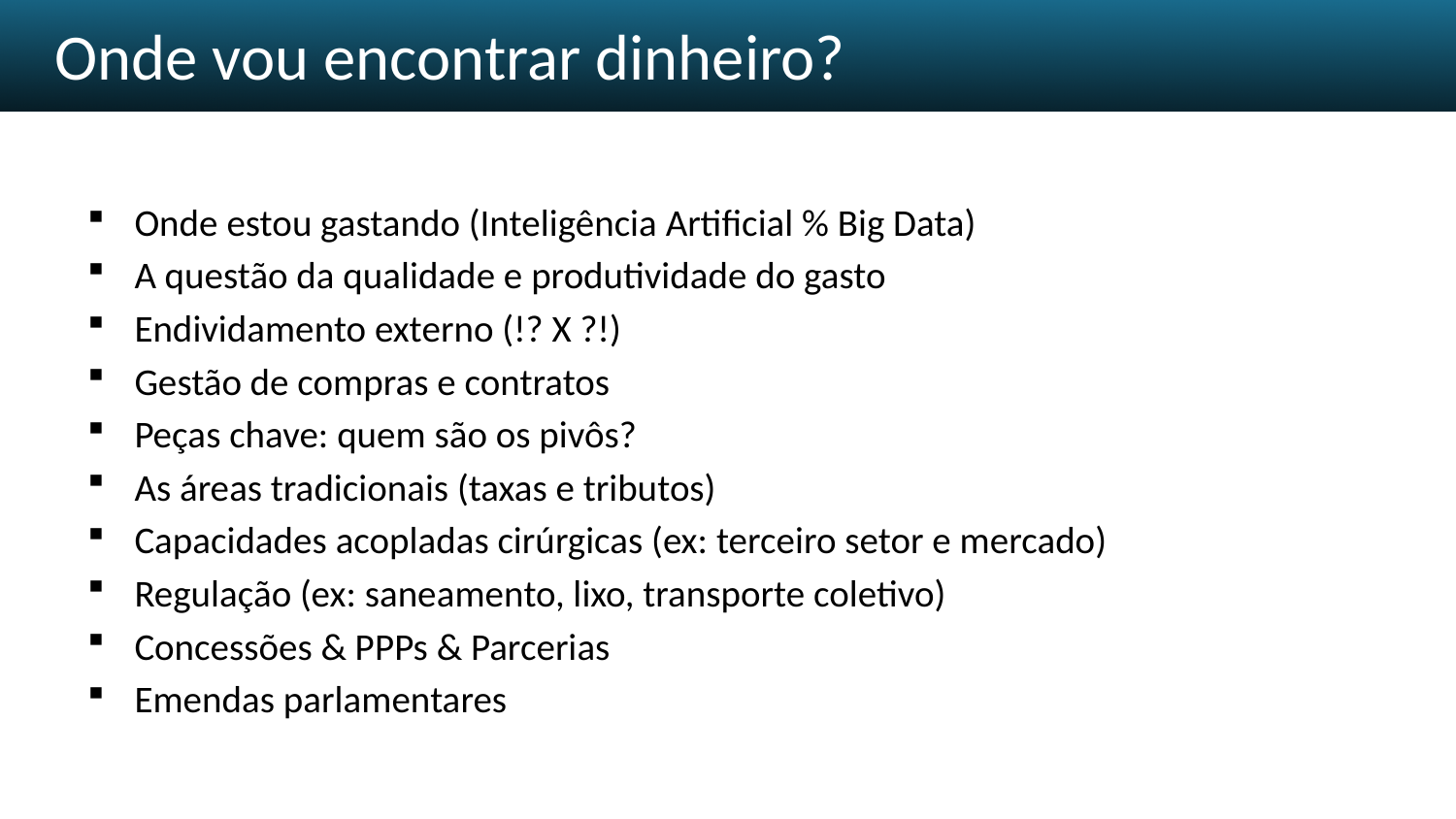

# Onde vou encontrar dinheiro?
Onde estou gastando (Inteligência Artificial % Big Data)
A questão da qualidade e produtividade do gasto
Endividamento externo (!? X ?!)
Gestão de compras e contratos
Peças chave: quem são os pivôs?
As áreas tradicionais (taxas e tributos)
Capacidades acopladas cirúrgicas (ex: terceiro setor e mercado)
Regulação (ex: saneamento, lixo, transporte coletivo)
Concessões & PPPs & Parcerias
Emendas parlamentares